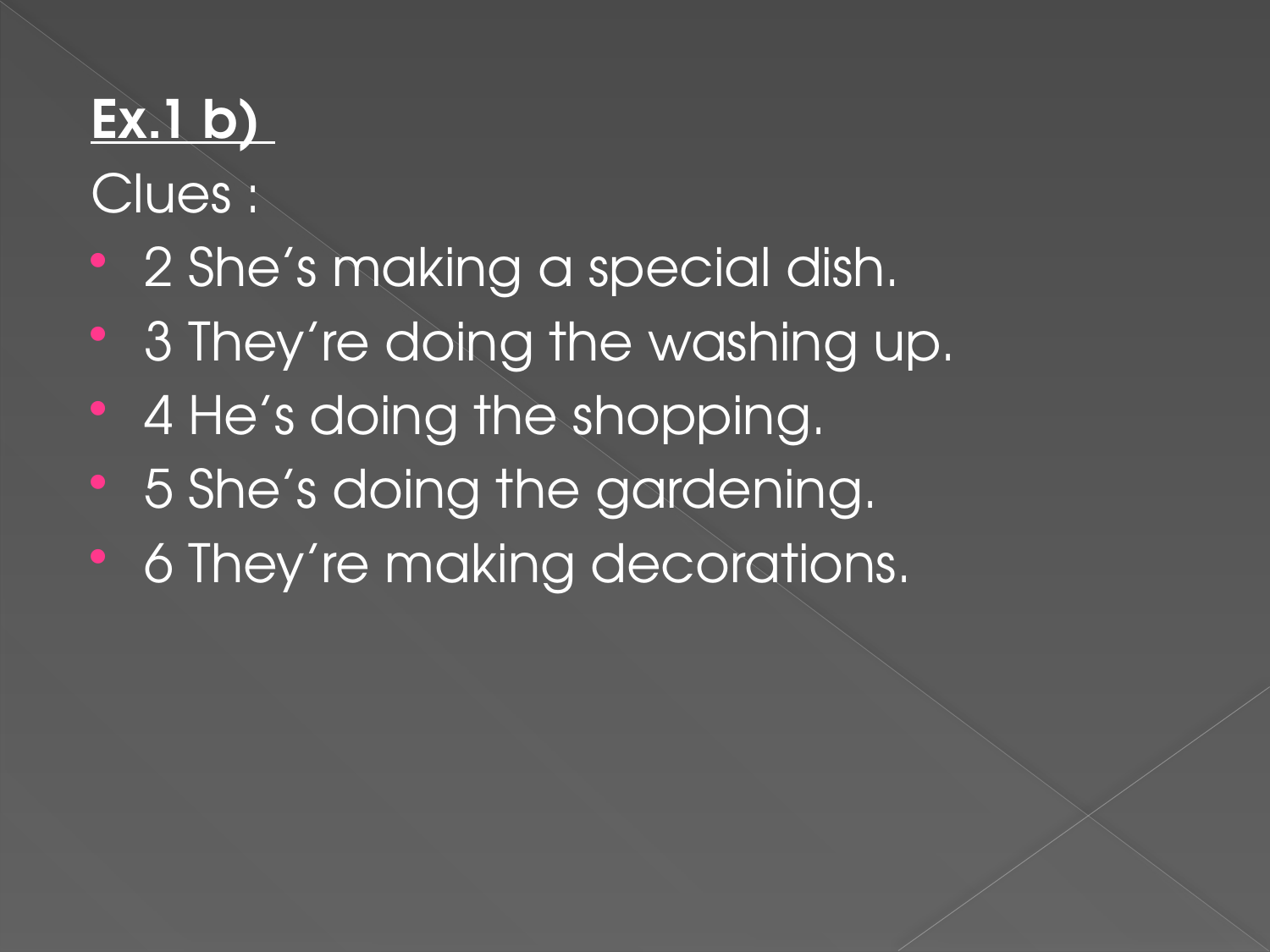

Ex.1 b)
Clues :
2 She’s making a special dish.
3 They’re doing the washing up.
4 He’s doing the shopping.
5 She’s doing the gardening.
6 They’re making decorations.